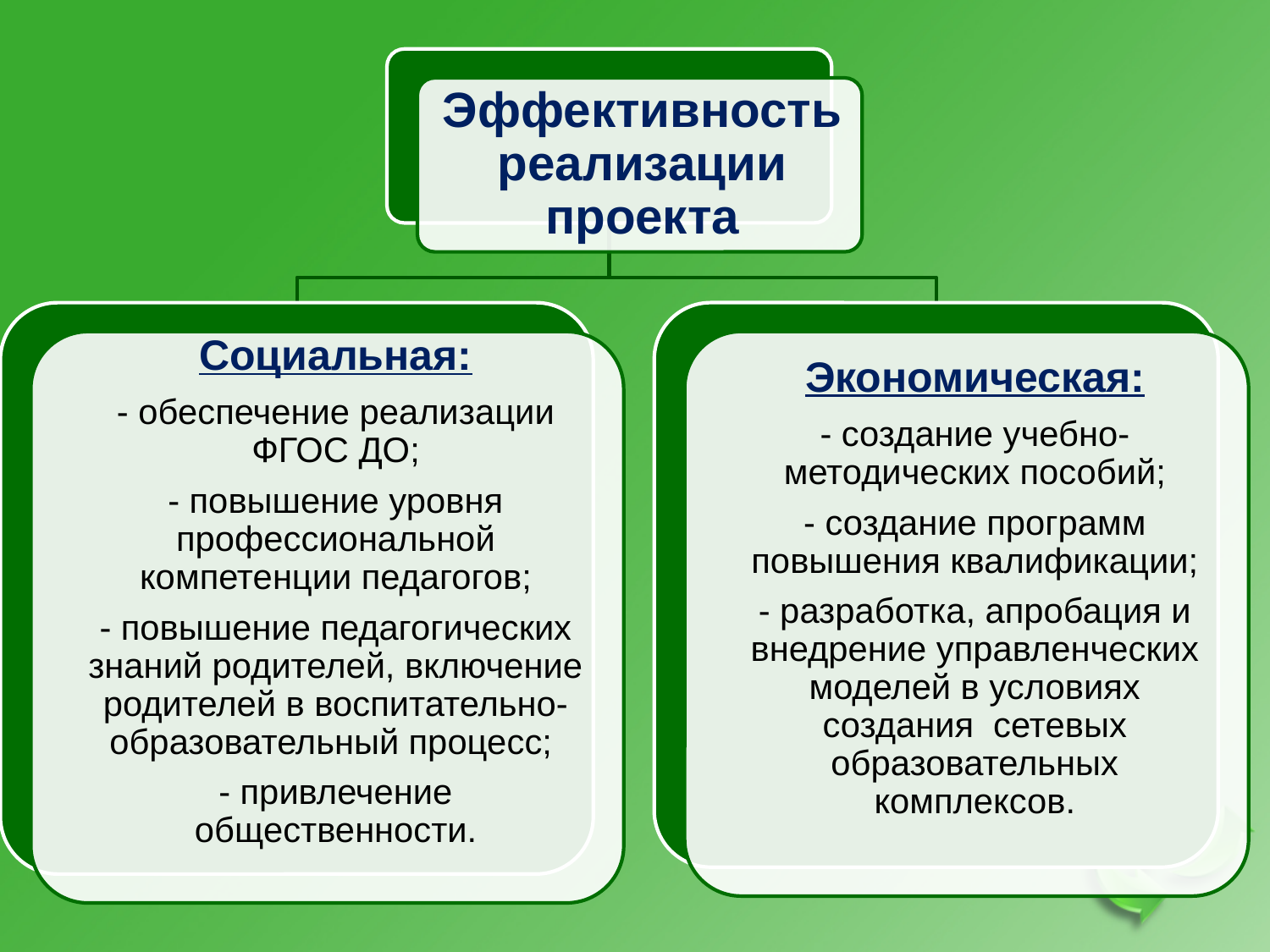

Эффективность реализации проекта
Социальная:
- обеспечение реализации ФГОС ДО;
- повышение уровня профессиональной компетенции педагогов;
- повышение педагогических знаний родителей, включение родителей в воспитательно-образовательный процесс;
- привлечение общественности.

Экономическая:
- создание учебно-методических пособий;
- создание программ повышения квалификации;
- разработка, апробация и внедрение управленческих моделей в условиях создания  сетевых образовательных комплексов.